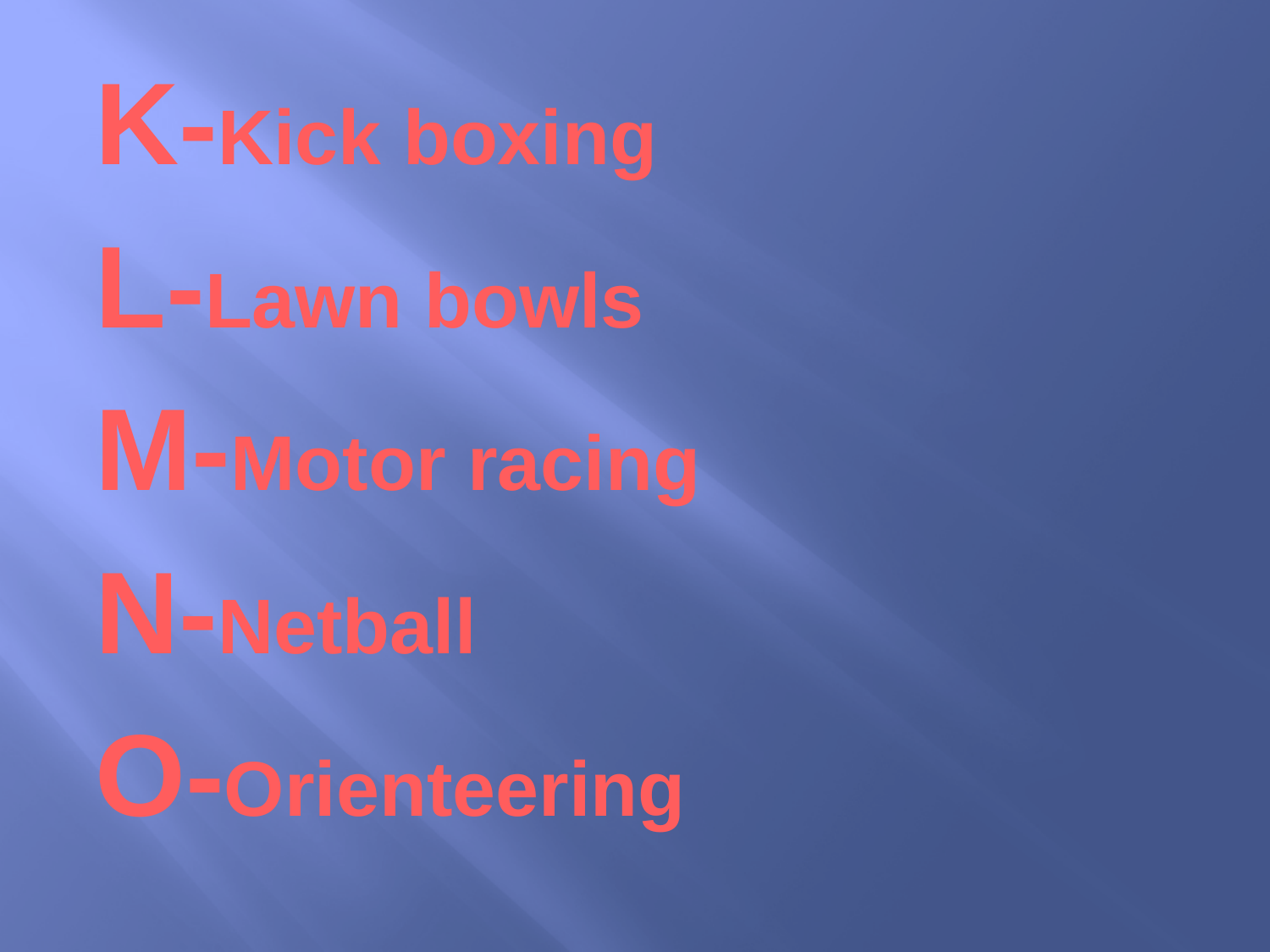

K-Kick boxing
L-Lawn bowls
M-Motor racing
N-Netball
O-Orienteering